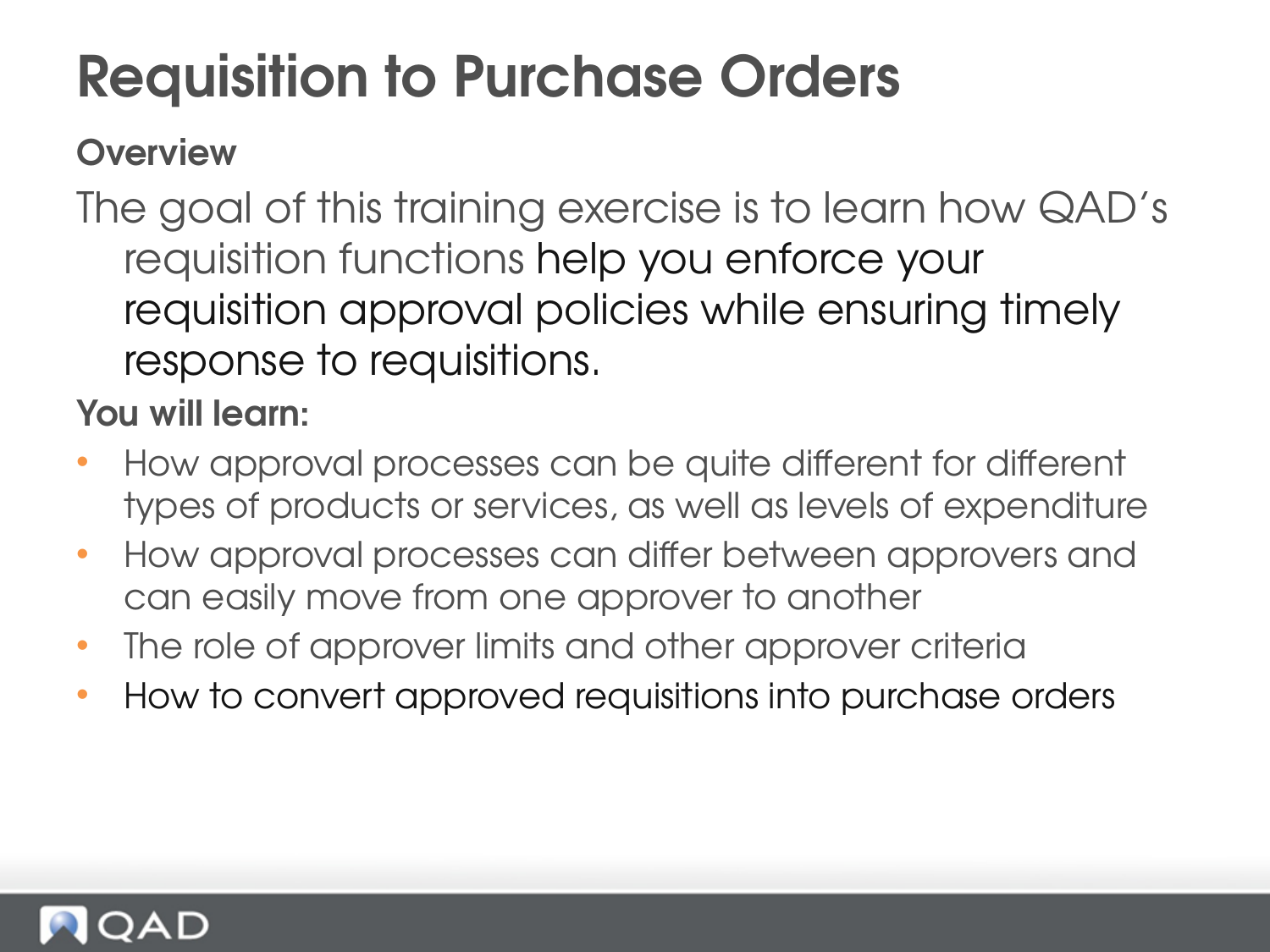

# Requisition to Purchase Orders
Overview
The goal of this training exercise is to learn how QAD’s requisition functions help you enforce your requisition approval policies while ensuring timely response to requisitions.
You will learn:
How approval processes can be quite different for different types of products or services, as well as levels of expenditure
How approval processes can differ between approvers and can easily move from one approver to another
The role of approver limits and other approver criteria
How to convert approved requisitions into purchase orders